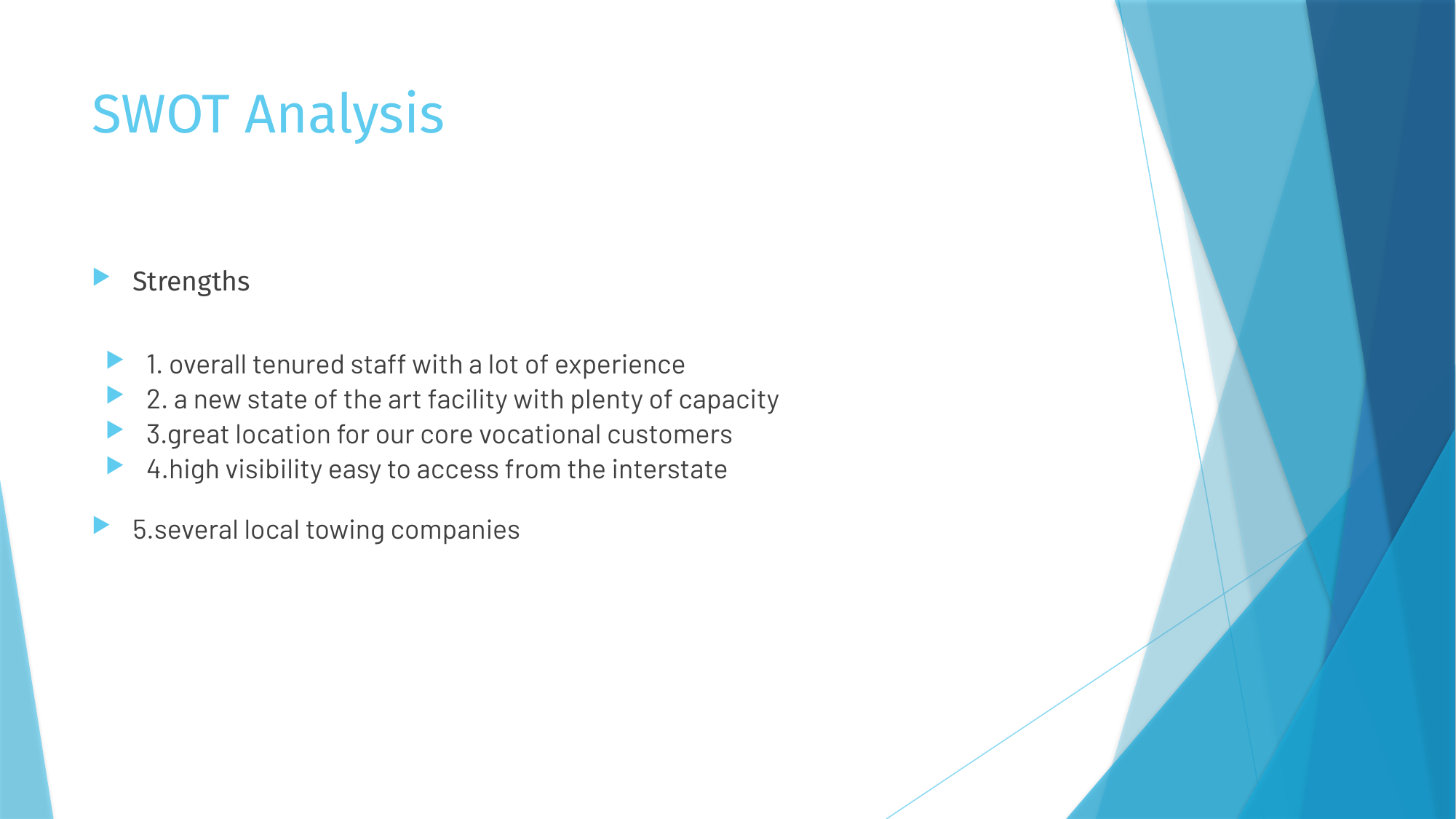

# SWOT Analysis
Strengths

1. overall tenured staff with a lot of experience
2. a new state of the art facility with plenty of capacity
3.great location for our core vocational customers
4.high visibility easy to access from the interstate
5.several local towing companies